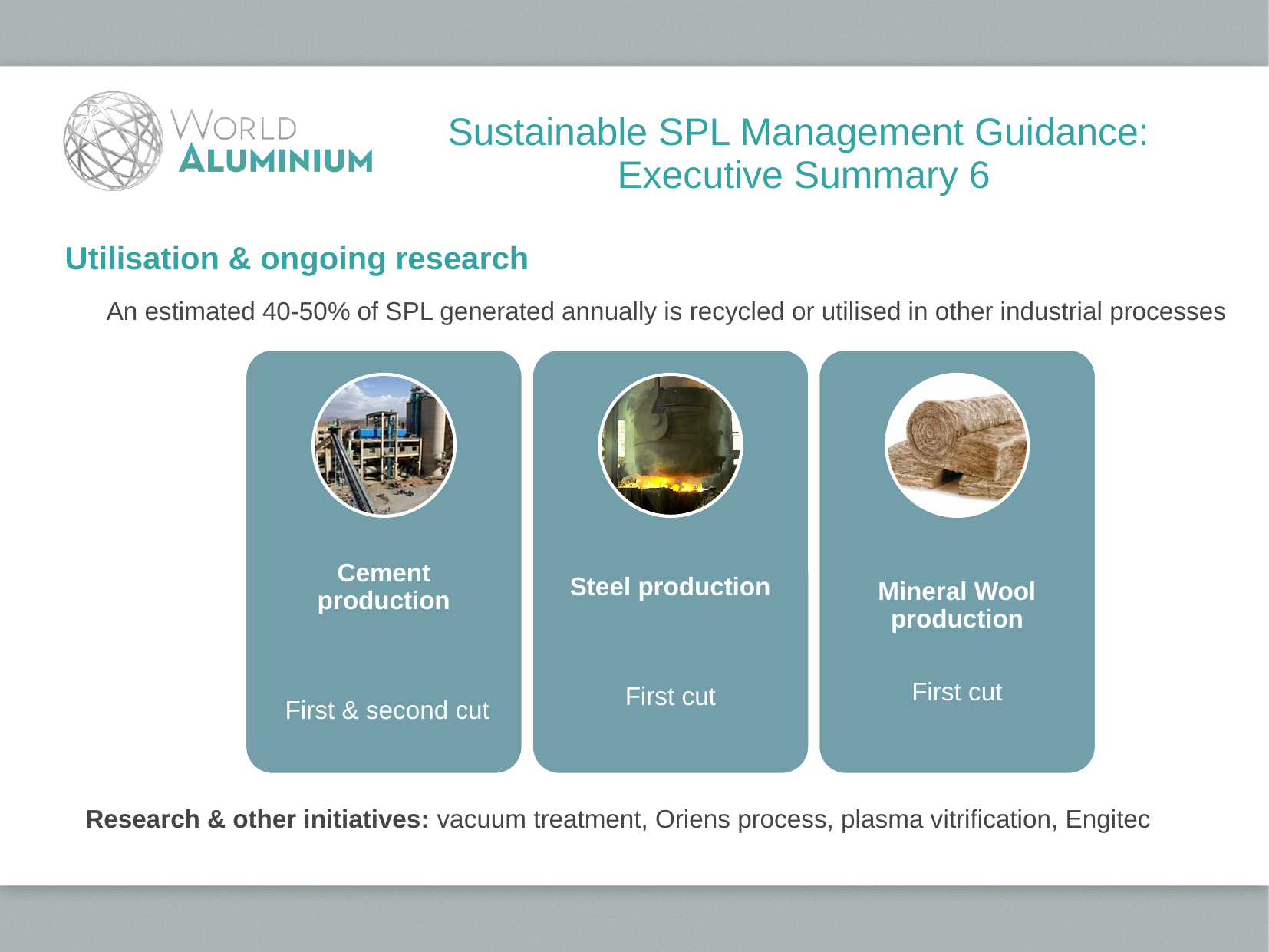

Sustainable SPL Management Guidance:
Executive Summary 6
Utilisation & ongoing research
An estimated 40-50% of SPL generated annually is recycled or utilised in other industrial processes

Cement production

 First & second cut

Steel production

First cut

Mineral Wool production

First cut
Research & other initiatives: vacuum treatment, Oriens process, plasma vitrification, Engitec